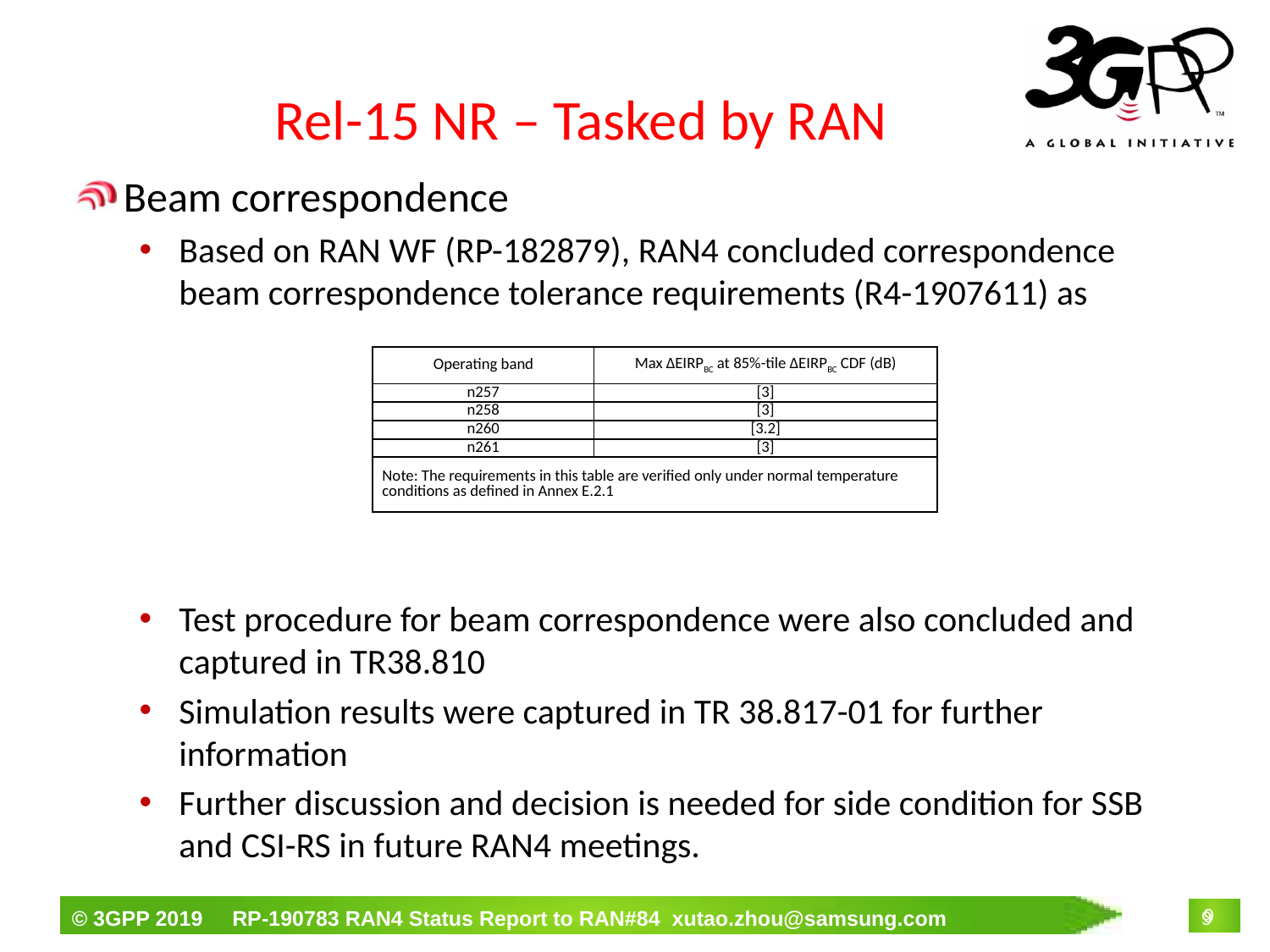

# Rel-15 NR – Tasked by RAN
Beam correspondence
Based on RAN WF (RP-182879), RAN4 concluded correspondence beam correspondence tolerance requirements (R4-1907611) as

Test procedure for beam correspondence were also concluded and captured in TR38.810
Simulation results were captured in TR 38.817-01 for further information
Further discussion and decision is needed for side condition for SSB and CSI-RS in future RAN4 meetings.

| Operating band | Max ∆EIRPBC at 85%-tile ∆EIRPBC CDF (dB) |
| --- | --- |
| n257 | [3] |
| n258 | [3] |
| n260 | [3.2] |
| n261 | [3] |
| Note: The requirements in this table are verified only under normal temperature conditions as defined in Annex E.2.1 |  |
9